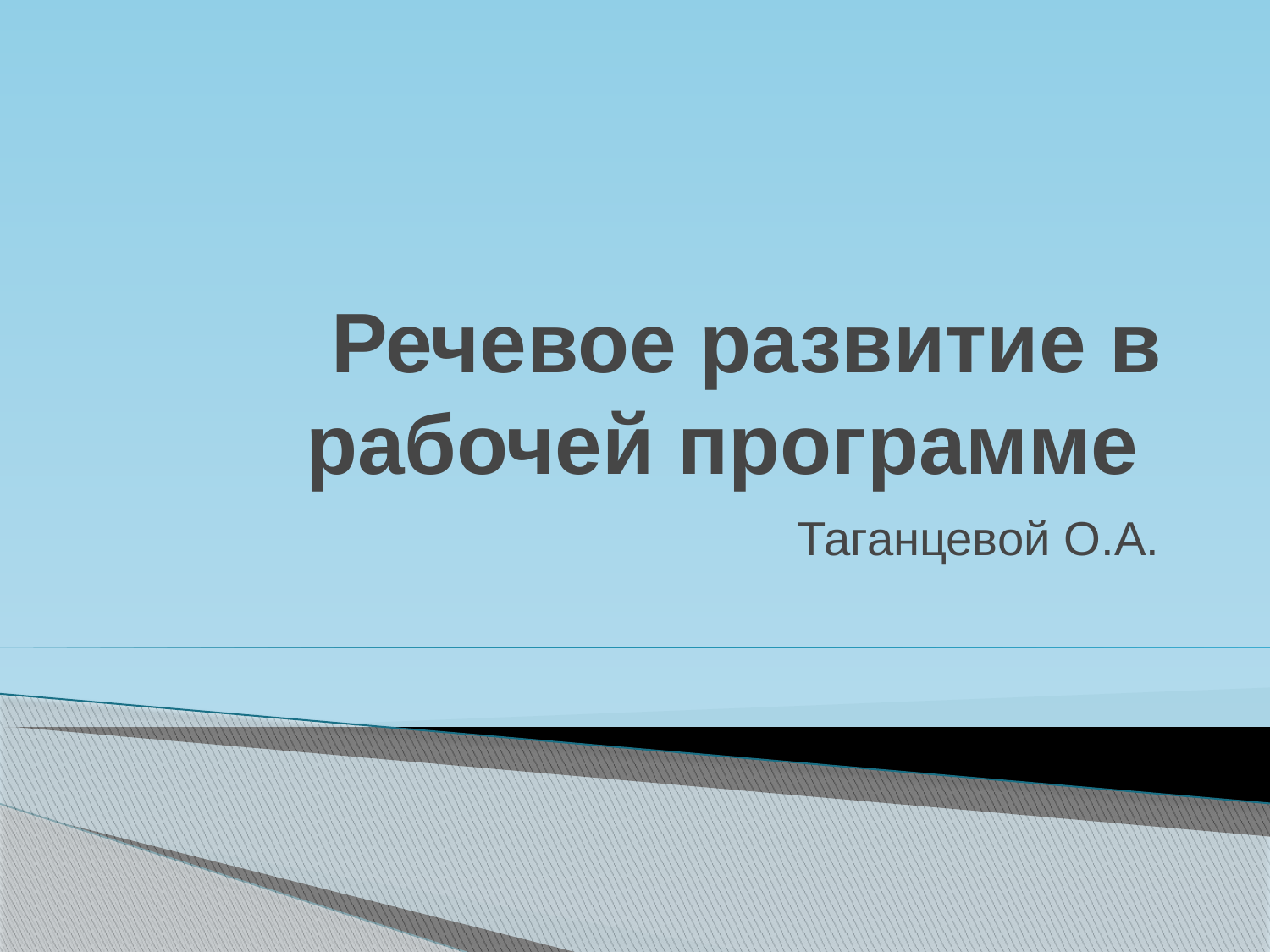

# Речевое развитие в рабочей программе
Таганцевой О.А.